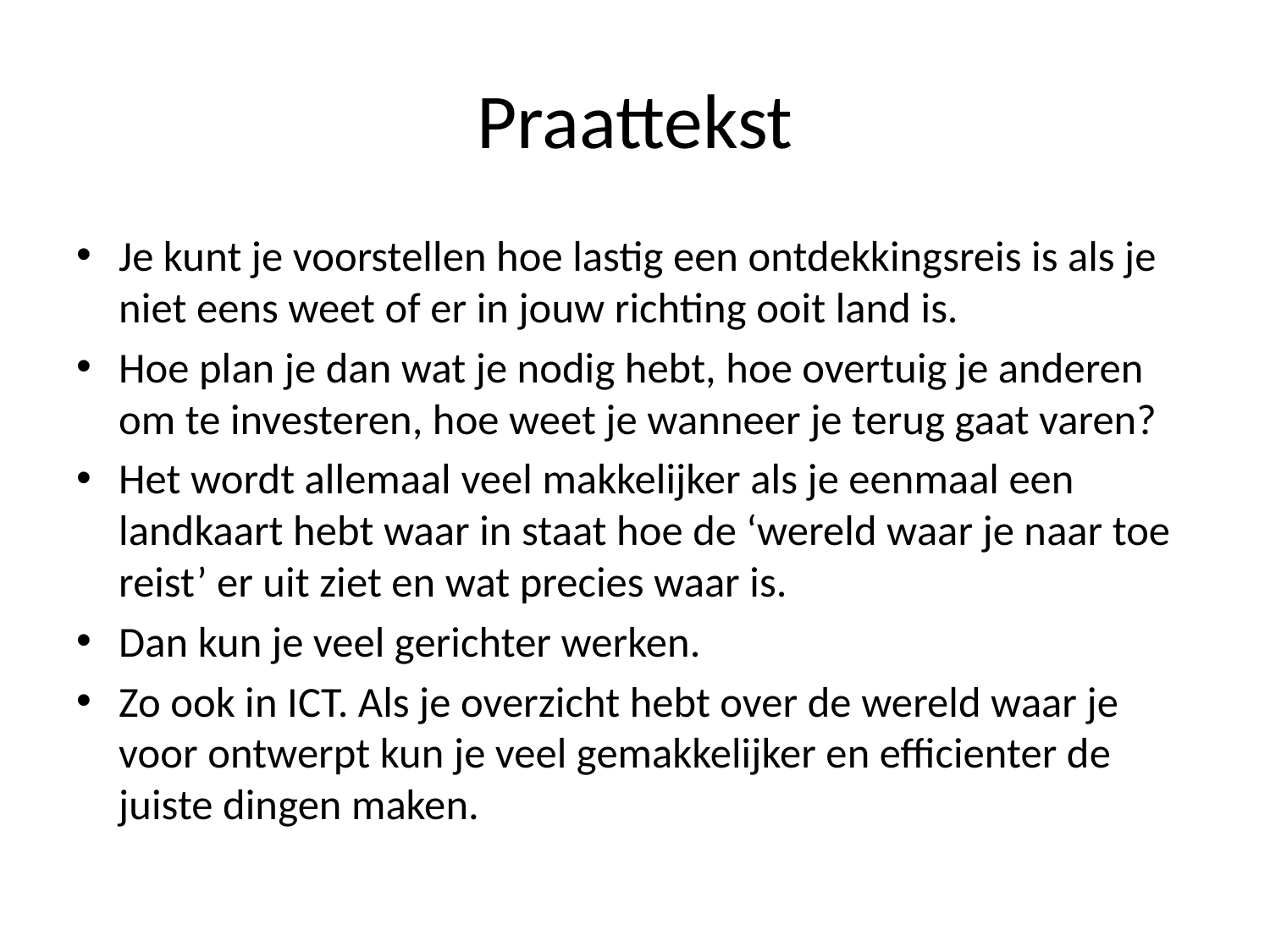

# Praattekst
Je kunt je voorstellen hoe lastig een ontdekkingsreis is als je niet eens weet of er in jouw richting ooit land is.
Hoe plan je dan wat je nodig hebt, hoe overtuig je anderen om te investeren, hoe weet je wanneer je terug gaat varen?
Het wordt allemaal veel makkelijker als je eenmaal een landkaart hebt waar in staat hoe de ‘wereld waar je naar toe reist’ er uit ziet en wat precies waar is.
Dan kun je veel gerichter werken.
Zo ook in ICT. Als je overzicht hebt over de wereld waar je voor ontwerpt kun je veel gemakkelijker en efficienter de juiste dingen maken.